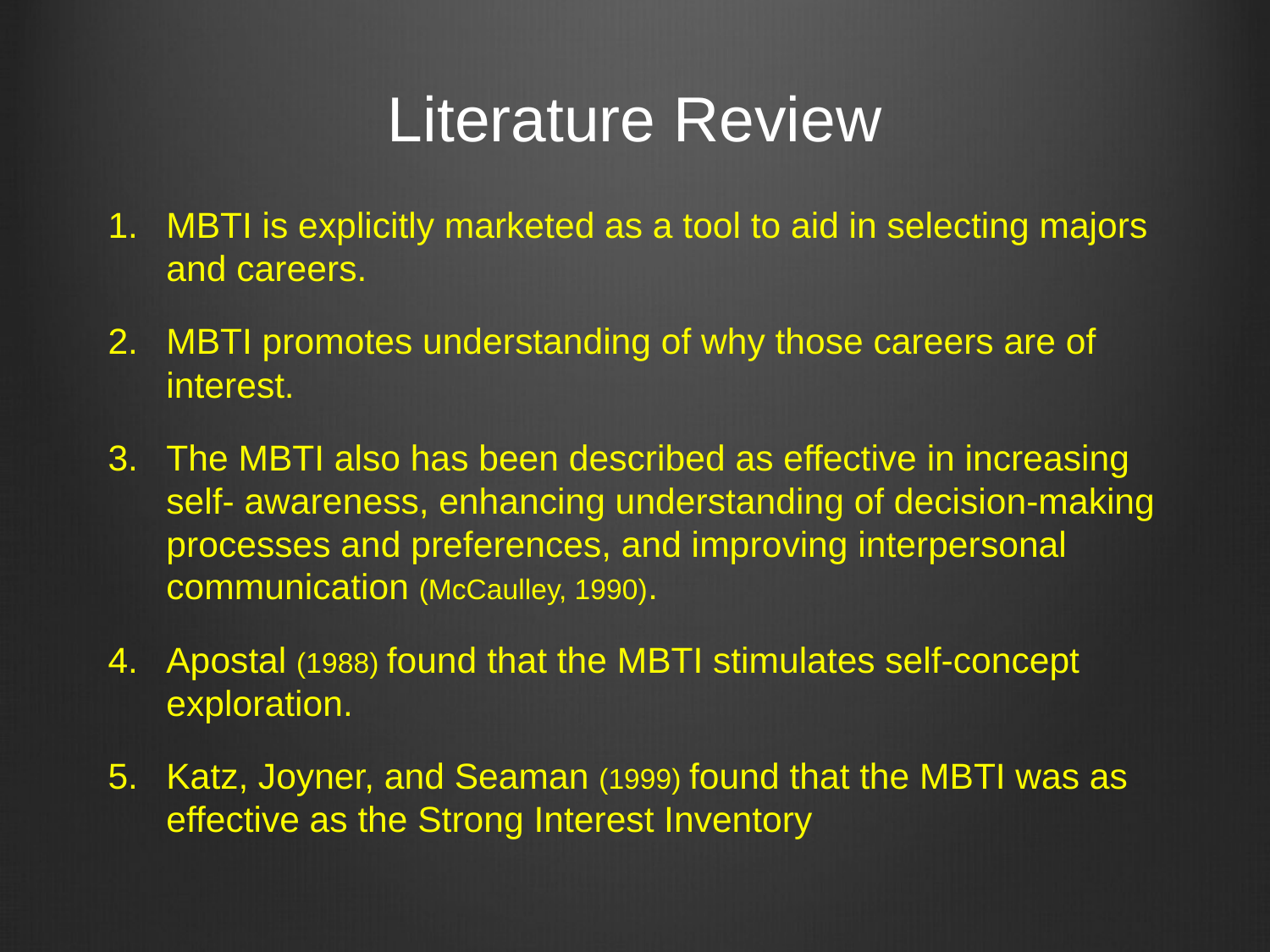

# Literature Review
MBTI is explicitly marketed as a tool to aid in selecting majors and careers.
MBTI promotes understanding of why those careers are of interest.
The MBTI also has been described as effective in increasing self- awareness, enhancing understanding of decision-making processes and preferences, and improving interpersonal communication (McCaulley, 1990).
Apostal (1988) found that the MBTI stimulates self-concept exploration.
Katz, Joyner, and Seaman (1999) found that the MBTI was as effective as the Strong Interest Inventory